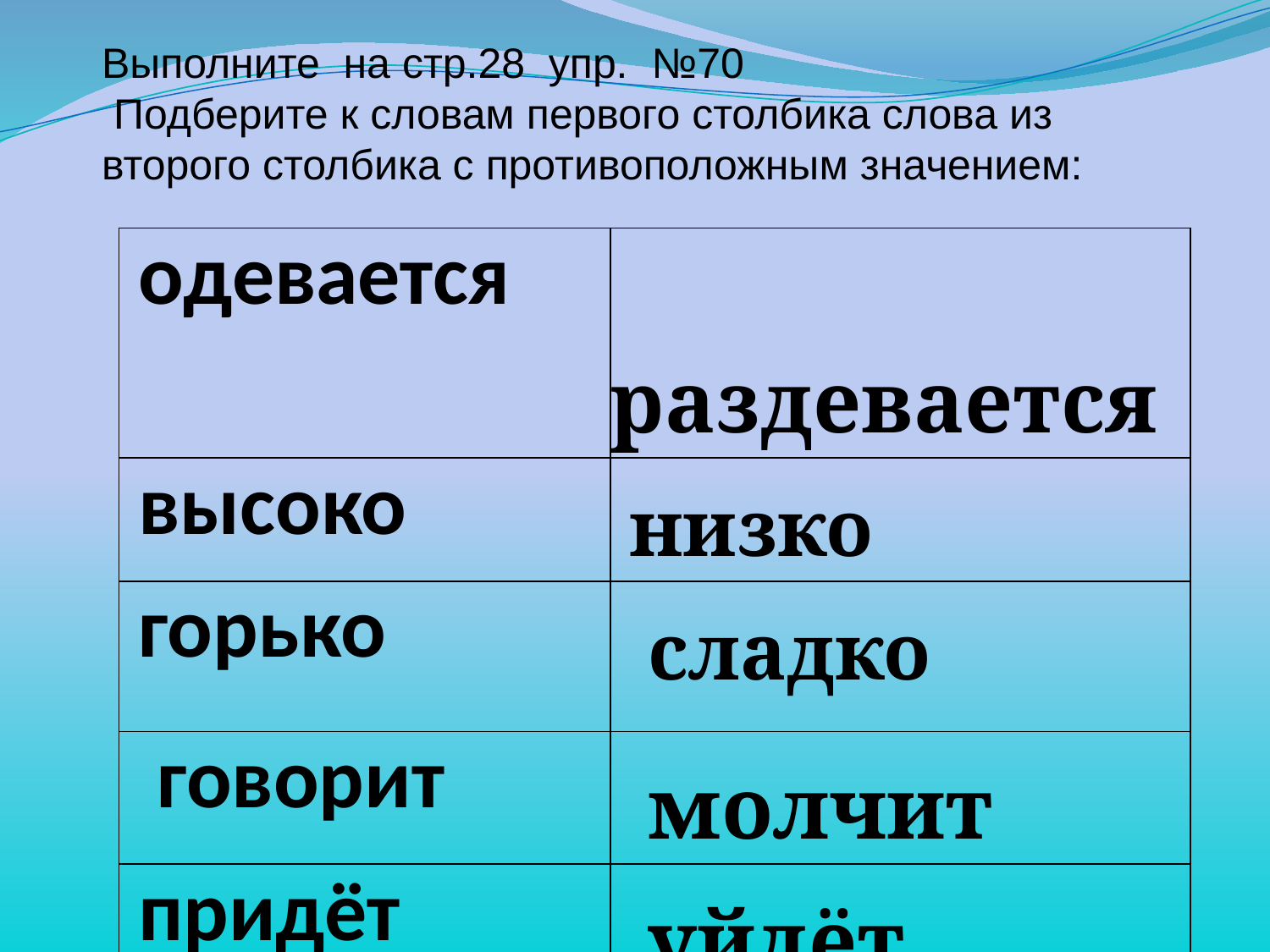

Выполните  на стр.28  упр.  №70
 Подберите к словам первого столбика слова из второго столбика с противоположным значением:
| одевается | раздевается |
| --- | --- |
| высоко | низко |
| горько | сладко |
| говорит | молчит |
| придёт | уйдёт |